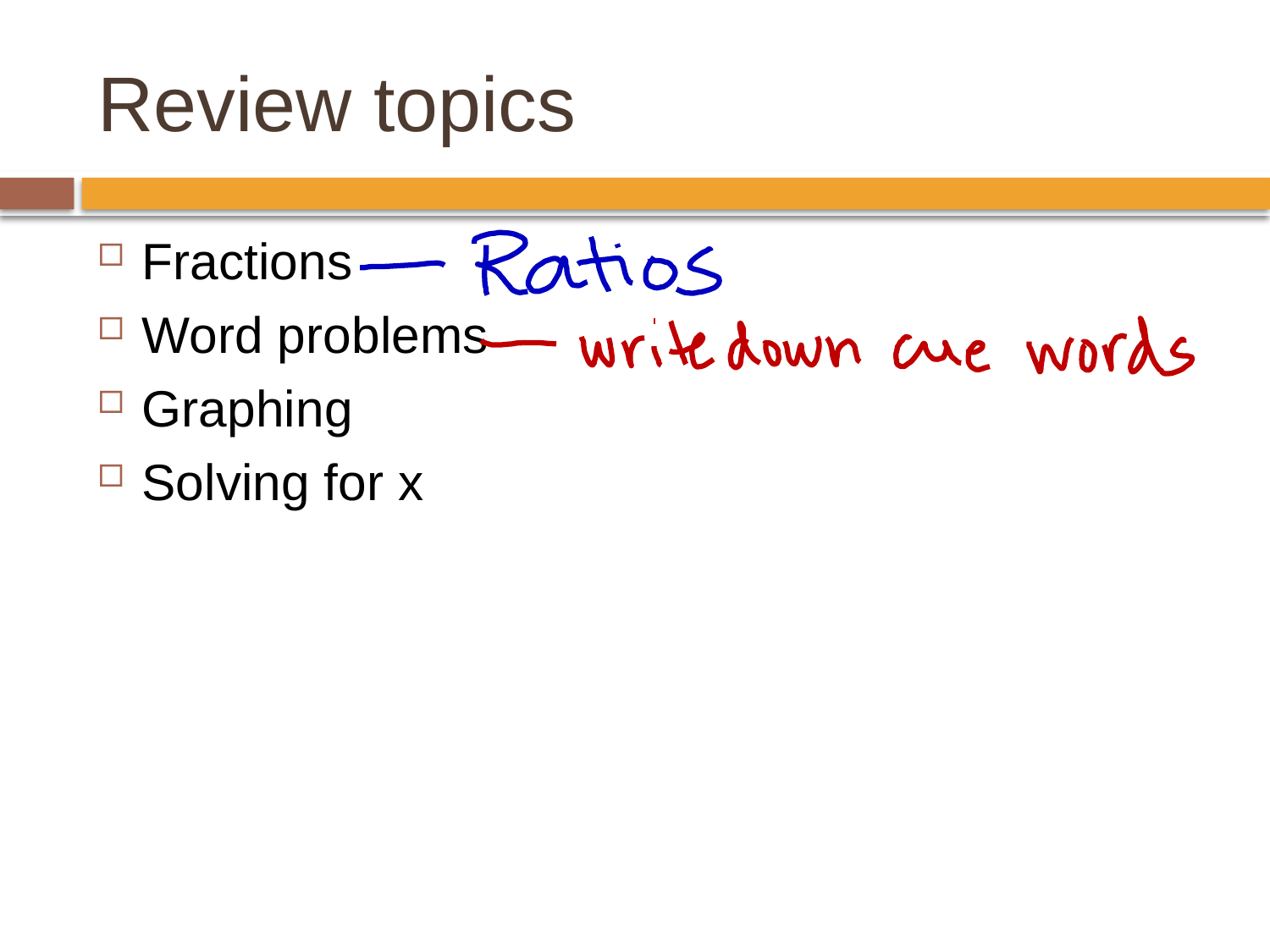

# Review topics
Fractions
Word problems
Graphing
Solving for x